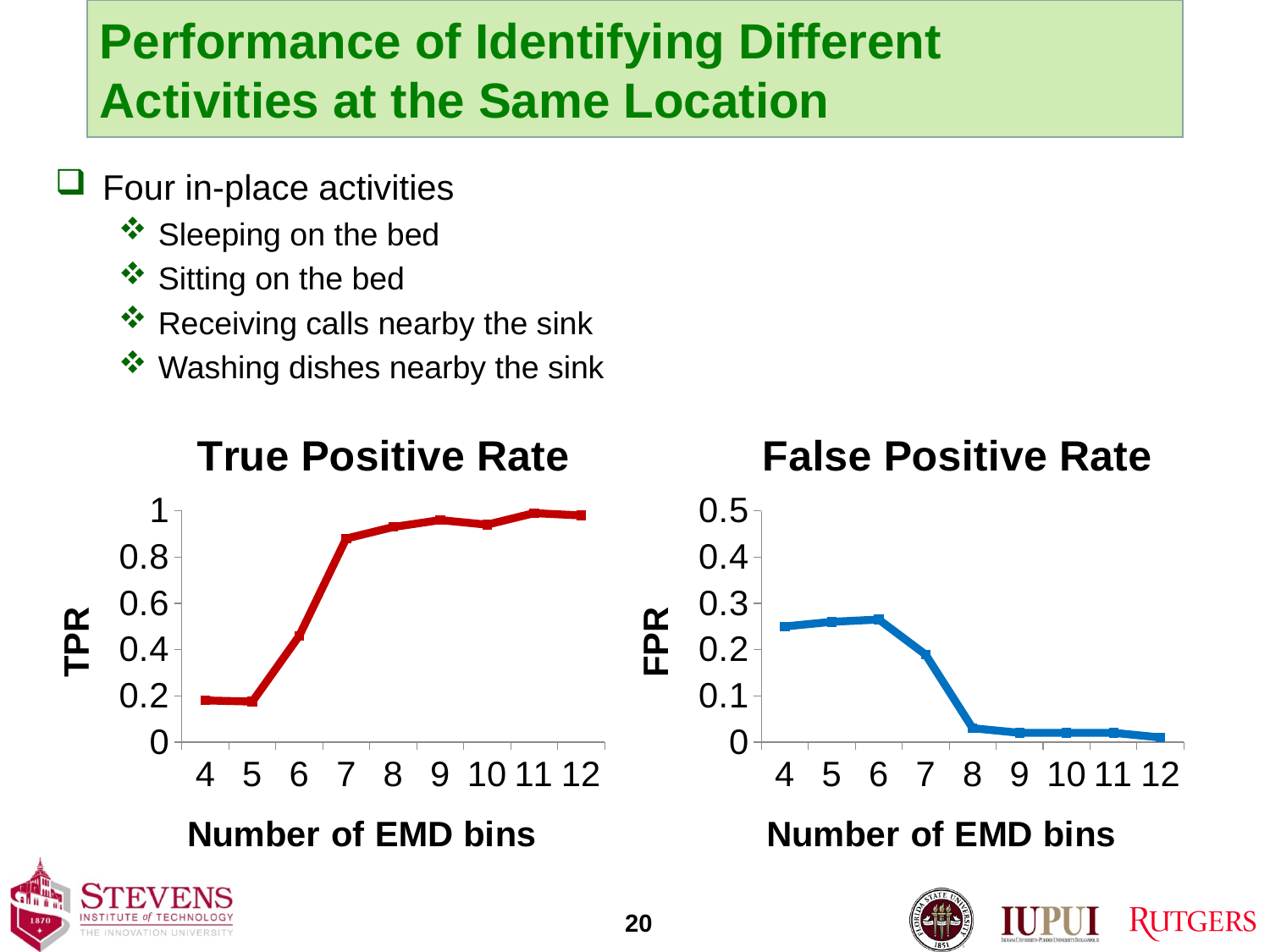

# Performance of Identifying Different Activities at the Same Location
Four in-place activities
Sleeping on the bed
Sitting on the bed
Receiving calls nearby the sink
Washing dishes nearby the sink

### Chart: True Positive Rate

| Category | Series 1 |
|---|---|
| 4 | 0.18000000000000016 |
| 5 | 0.17500000000000004 |
| 6 | 0.46 |
| 7 | 0.88 |
| 8 | 0.93 |
| 9 | 0.9600000000000006 |
| 10 | 0.9400000000000006 |
| 11 | 0.99 |
| 12 | 0.98 |

### Chart: False Positive Rate

| Category | Series 1 |
|---|---|
| 4 | 0.25 |
| 5 | 0.26 |
| 6 | 0.265 |
| 7 | 0.18900000000000017 |
| 8 | 0.030000000000000002 |
| 9 | 0.02000000000000001 |
| 10 | 0.02000000000000001 |
| 11 | 0.02000000000000001 |
| 12 | 0.010000000000000005 |
20